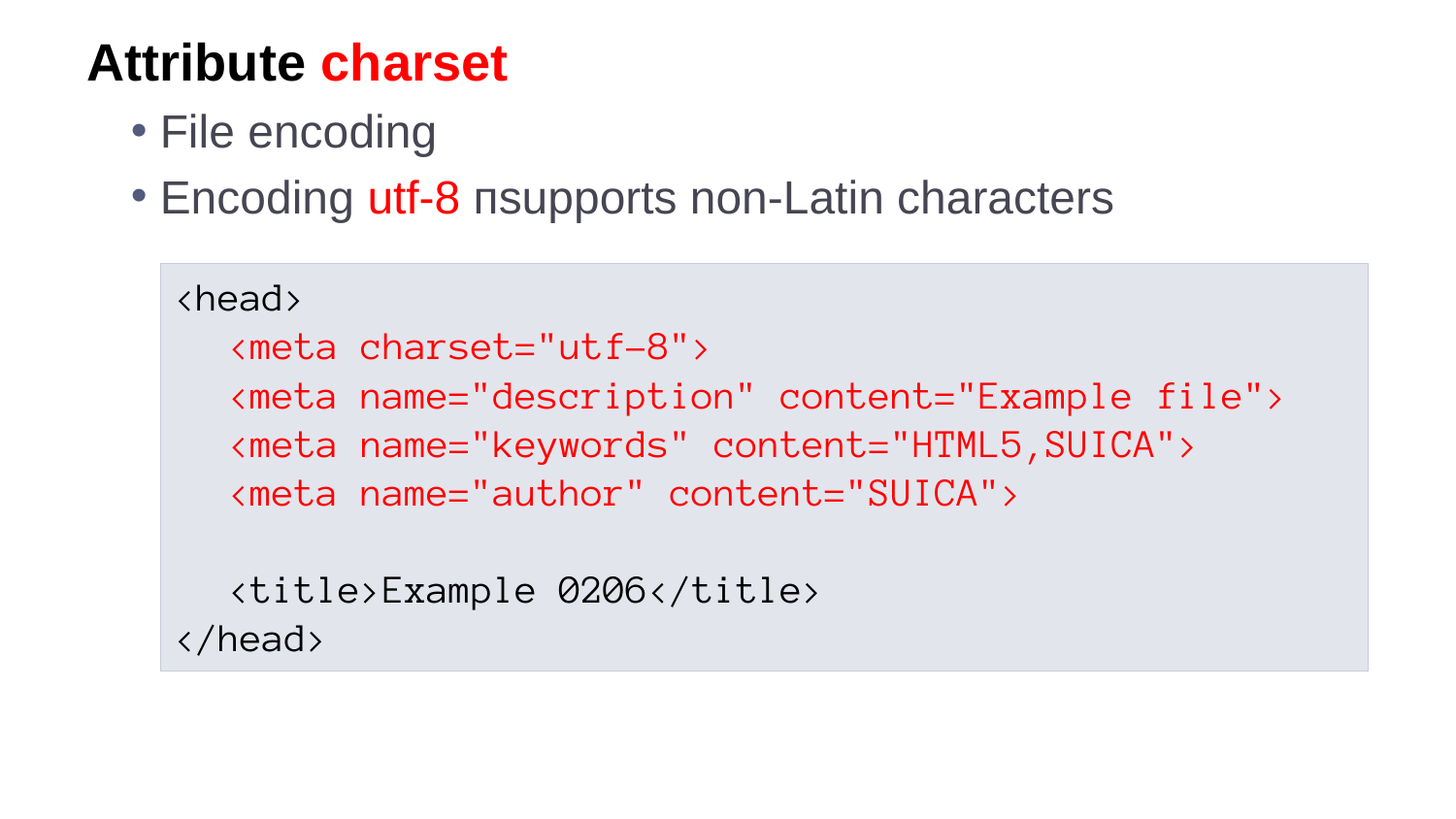

Attribute charset
File encoding
Encoding utf-8 пsupports non-Latin characters
<head>
	<meta charset="utf-8">
	<meta name="description" content="Example file">
	<meta name="keywords" content="HTML5,SUICA">
	<meta name="author" content="SUICA">

	<title>Example 0206</title>
</head>